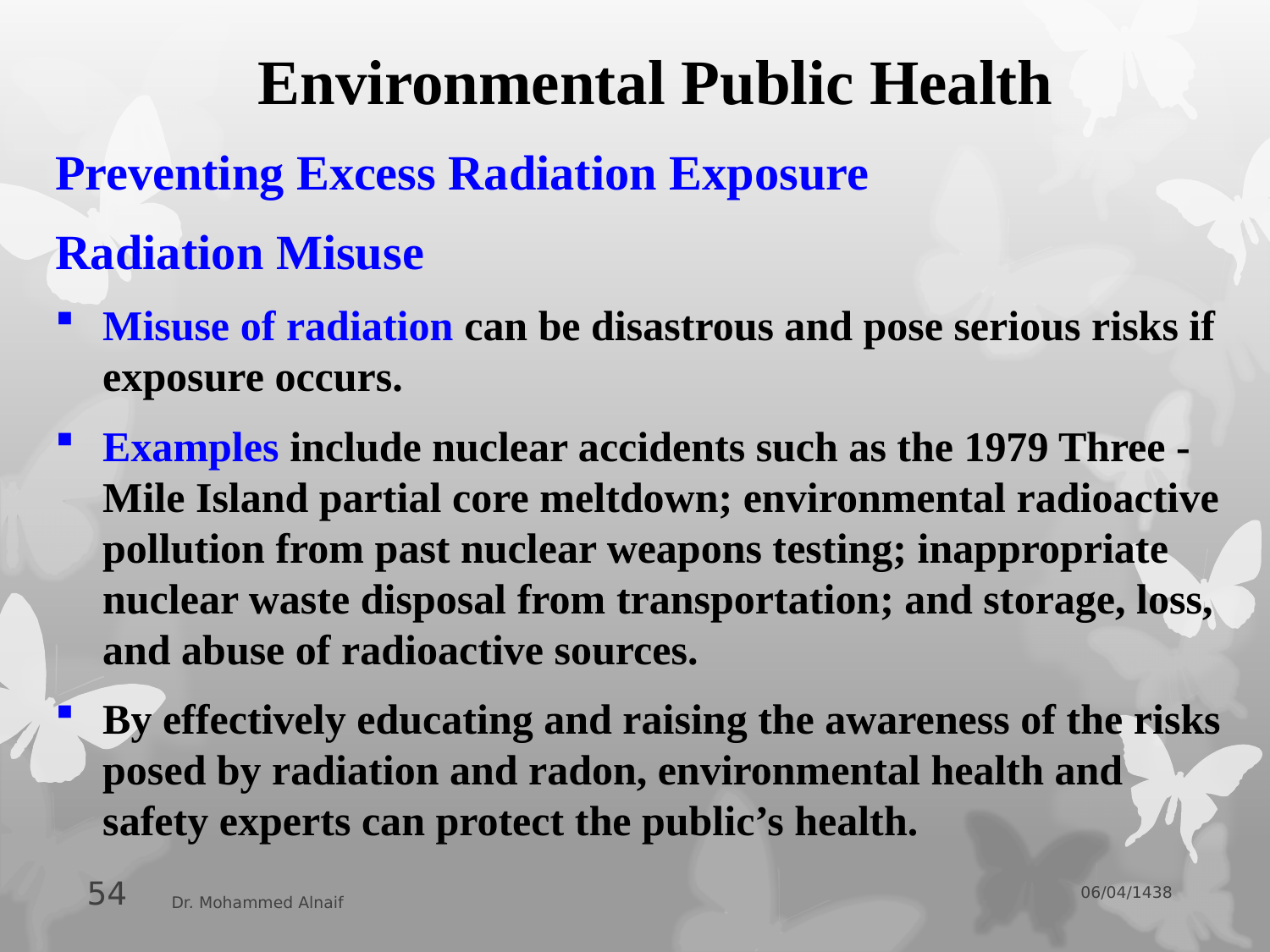

# Environmental Public Health
Preventing Excess Radiation Exposure
Radiation Misuse
Misuse of radiation can be disastrous and pose serious risks if exposure occurs.
Examples include nuclear accidents such as the 1979 Three - Mile Island partial core meltdown; environmental radioactive pollution from past nuclear weapons testing; inappropriate nuclear waste disposal from transportation; and storage, loss, and abuse of radioactive sources.
By effectively educating and raising the awareness of the risks posed by radiation and radon, environmental health and safety experts can protect the public’s health.
06/04/1438
54
Dr. Mohammed Alnaif